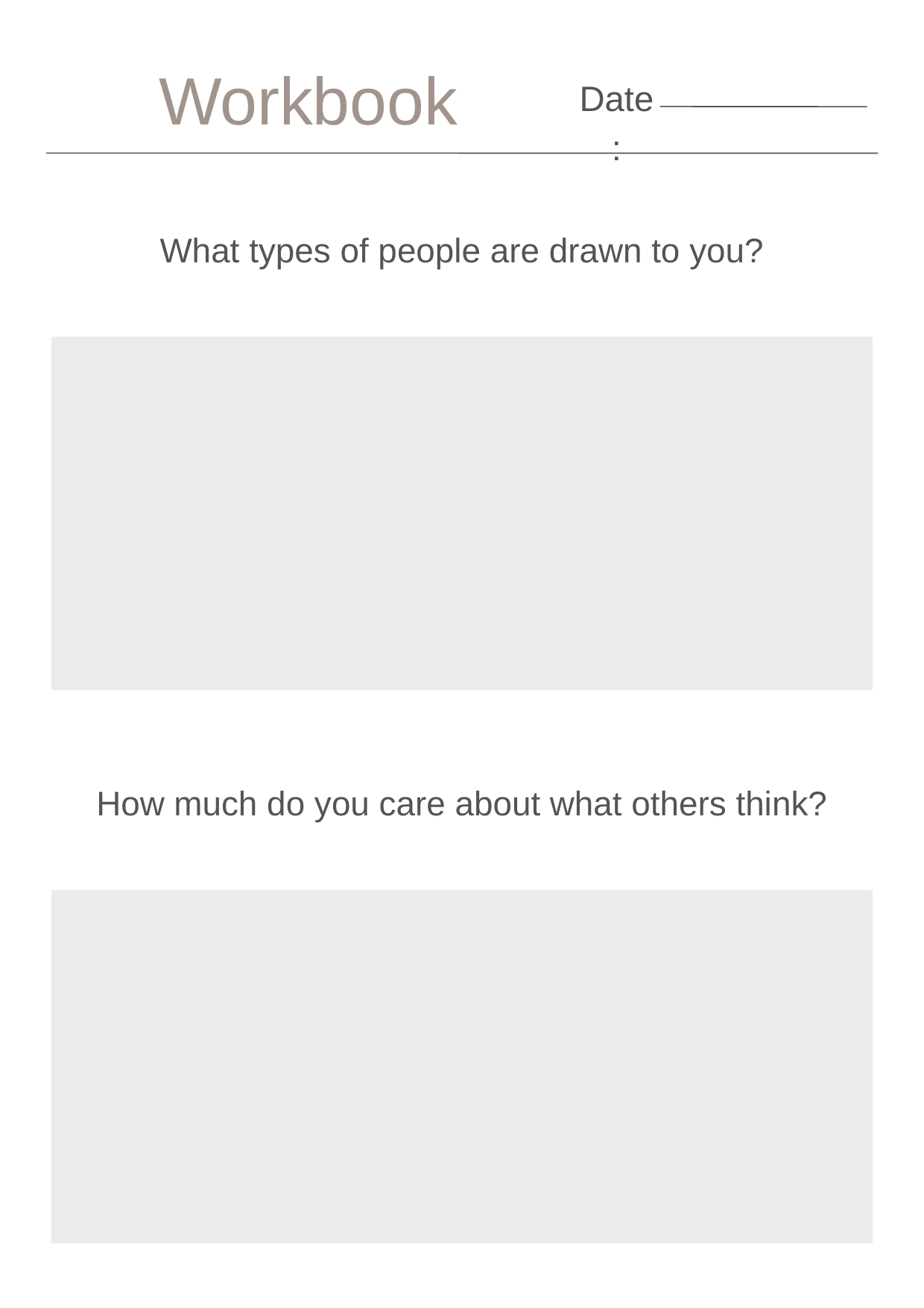

Workbook
Date:

What types of people are drawn to you?

How much do you care about what others think?